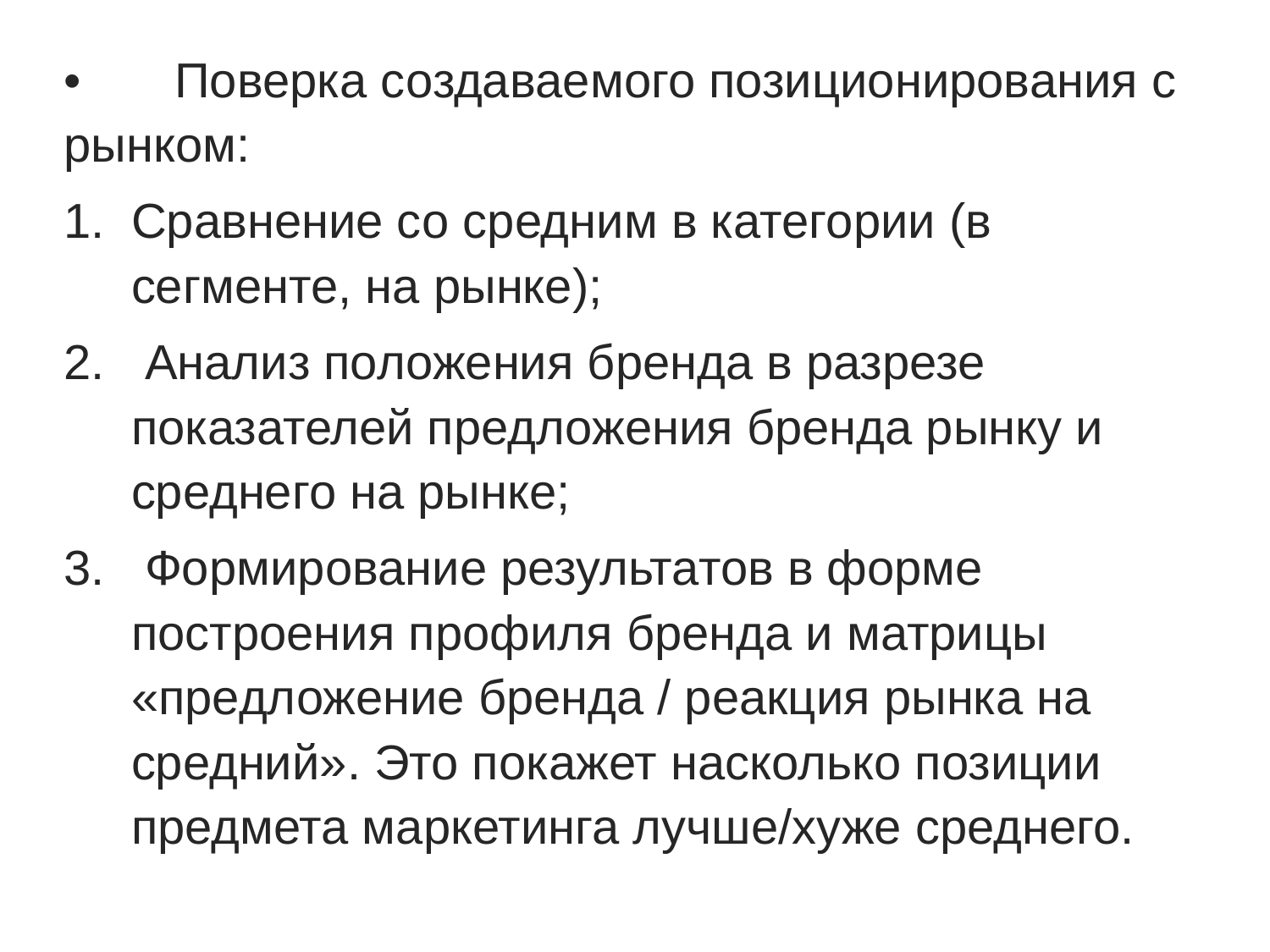

•	Поверка создаваемого позиционирования с рынком:
Сравнение со средним в категории (в сегменте, на рынке);
 Анализ положения бренда в разрезе показателей предложения бренда рынку и среднего на рынке;
 Формирование результатов в форме построения профиля бренда и матрицы «предложение бренда / реакция рынка на средний». Это покажет насколько позиции предмета маркетинга лучше/хуже среднего.